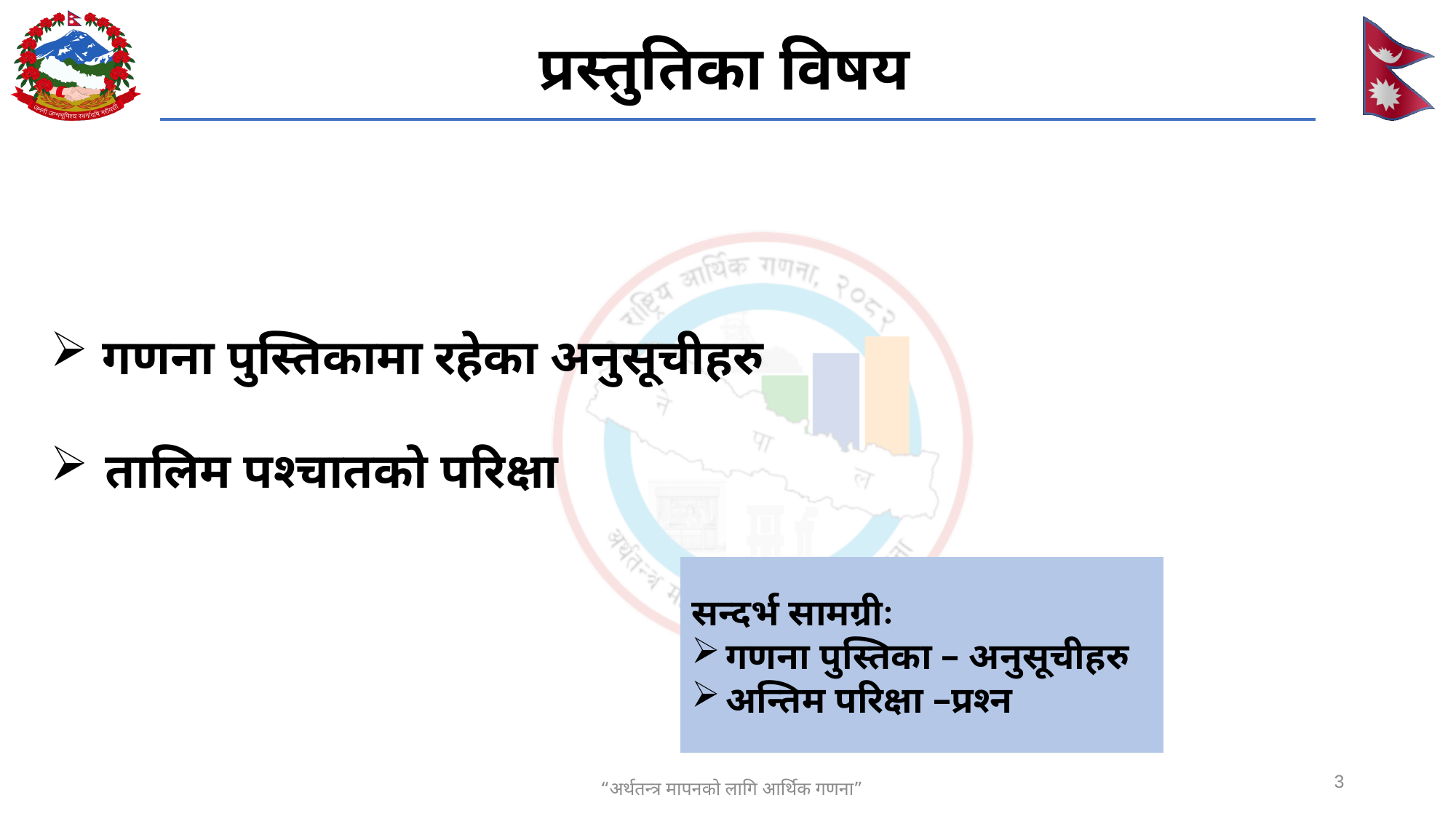

# प्रस्तुतिका विषय

 गणना पुस्तिकामा रहेका अनुसूचीहरु
तालिम पश्चातको परिक्षा

सन्दर्भ सामग्रीः
गणना पुस्तिका – अनुसूचीहरु
अन्तिम परिक्षा –प्रश्न
3
“अर्थतन्त्र मापनको लागि आर्थिक गणना”